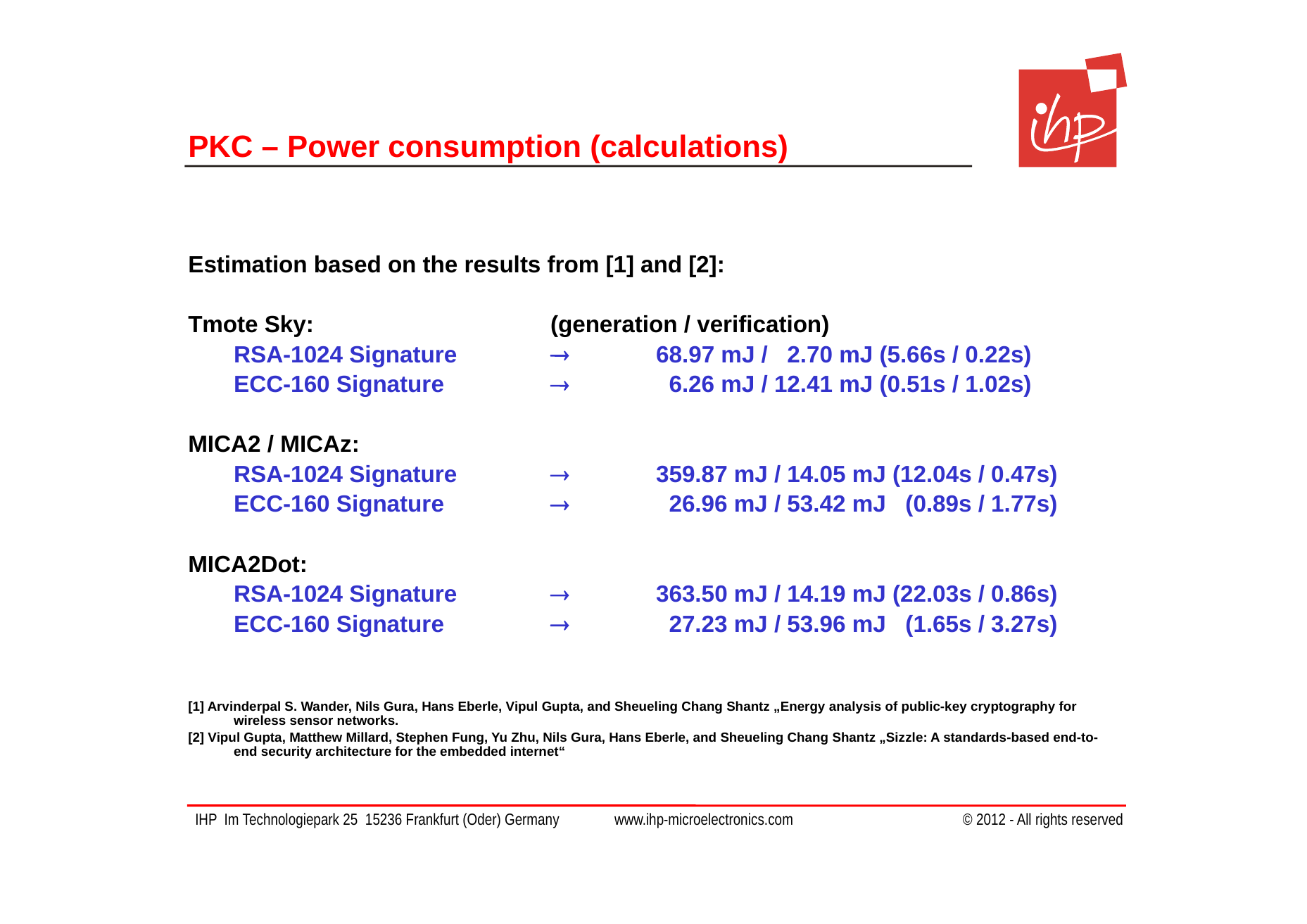

# PKC – Power consumption (calculations)
Estimation based on the results from [1] and [2]:

Tmote Sky: 			(generation / verification)
	RSA-1024 Signature 	→ 	68.97 mJ /   2.70 mJ (5.66s / 0.22s)
	ECC-160 Signature 	→	  6.26 mJ / 12.41 mJ (0.51s / 1.02s)

MICA2 / MICAz:
	RSA-1024 Signature 	→ 	359.87 mJ / 14.05 mJ (12.04s / 0.47s)
	ECC-160 Signature 	→	  26.96 mJ / 53.42 mJ   (0.89s / 1.77s)

MICA2Dot:
	RSA-1024 Signature 	→ 	363.50 mJ / 14.19 mJ (22.03s / 0.86s)
	ECC-160 Signature 	→	  27.23 mJ / 53.96 mJ   (1.65s / 3.27s)

[1] Arvinderpal S. Wander, Nils Gura, Hans Eberle, Vipul Gupta, and Sheueling Chang Shantz „Energy analysis of public-key cryptography for wireless sensor networks.
[2] Vipul Gupta, Matthew Millard, Stephen Fung, Yu Zhu, Nils Gura, Hans Eberle, and Sheueling Chang Shantz „Sizzle: A standards-based end-to-end security architecture for the embedded internet“